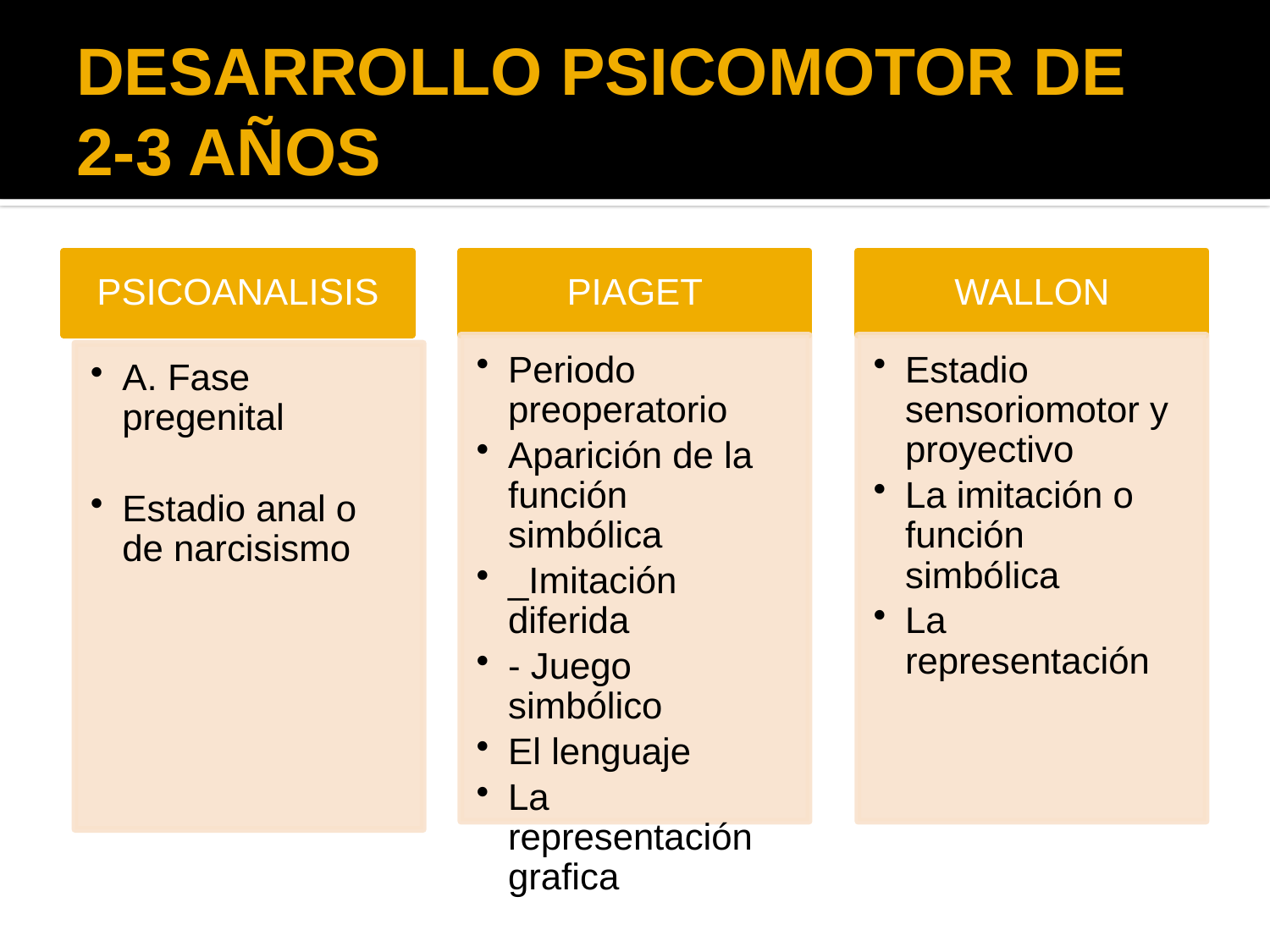

# DESARROLLO PSICOMOTOR DE 2-3 AÑOS
PSICOANALISIS
A. Fase pregenital

Estadio anal o de narcisismo
PIAGET
Periodo preoperatorio
Aparición de la función simbólica
_Imitación diferida
- Juego simbólico
El lenguaje
La representación grafica
WALLON
Estadio sensoriomotor y proyectivo
La imitación o función simbólica
La representación